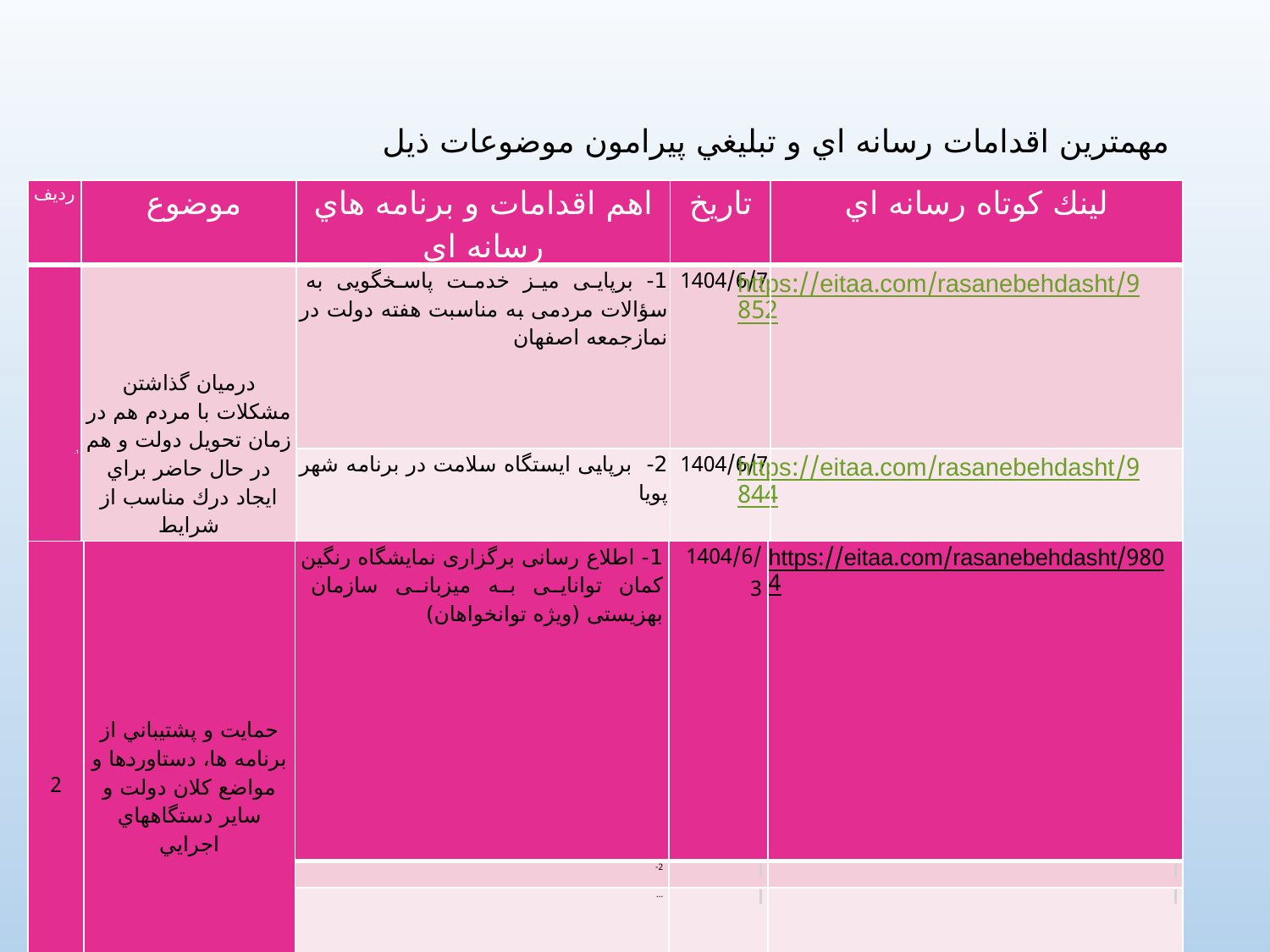

# مهمترين اقدامات رسانه اي و تبليغي پيرامون موضوعات ذيل
| رديف | موضوع | اهم اقدامات و برنامه هاي رسانه اي | تاريخ | لينك کوتاه رسانه اي |
| --- | --- | --- | --- | --- |
|  | درميان گذاشتن مشكلات با مردم هم در زمان تحویل دولت و هم در حال حاضر براي ايجاد درك مناسب از شرايط | 1- برپایی میز خدمت پاسخگویی به سؤالات مردمی به مناسبت هفته دولت در نمازجمعه اصفهان | 1404/6/7 | https://eitaa.com/rasanebehdasht/9852 |
|  |  | 2- برپایی ایستگاه سلامت در برنامه شهر پویا | 1404/6/7 | https://eitaa.com/rasanebehdasht/9844 |
|  |  | ... |  |  |
| 2 | حمايت و پشتيباني از برنامه ها، دستاوردها و مواضع كلان دولت و ساير دستگاههاي اجرايي | 1- اطلاع رسانی برگزاری نمایشگاه رنگین کمان توانایی به میزبانی سازمان بهزیستی (ویژه توانخواهان) | 1404/6/3 | https://eitaa.com/rasanebehdasht/9804 |
| --- | --- | --- | --- | --- |
|  |  | 2- |  |  |
|  |  | ... |  |  |